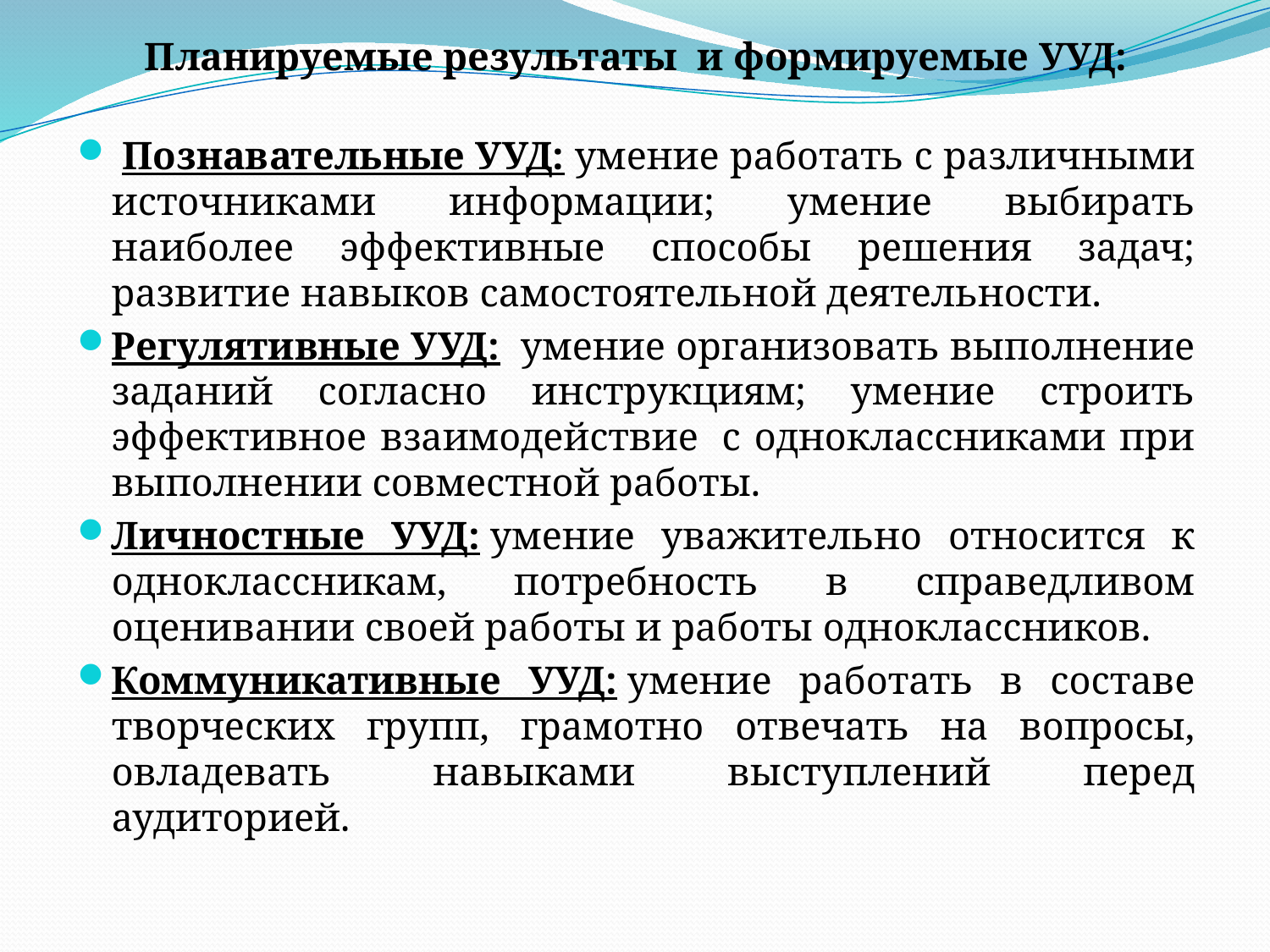

Планируемые результаты  и формируемые УУД:
 Познавательные УУД: умение работать с различными источниками информации; умение выбирать наиболее эффективные способы решения задач; развитие навыков самостоятельной деятельности.
Регулятивные УУД:  умение организовать выполнение заданий согласно инструкциям; умение строить эффективное взаимодействие  с одноклассниками при выполнении совместной работы.
Личностные УУД: умение уважительно относится к одноклассникам, потребность в справедливом оценивании своей работы и работы одноклассников.
Коммуникативные УУД: умение работать в составе творческих групп, грамотно отвечать на вопросы, овладевать  навыками выступлений перед аудиторией.